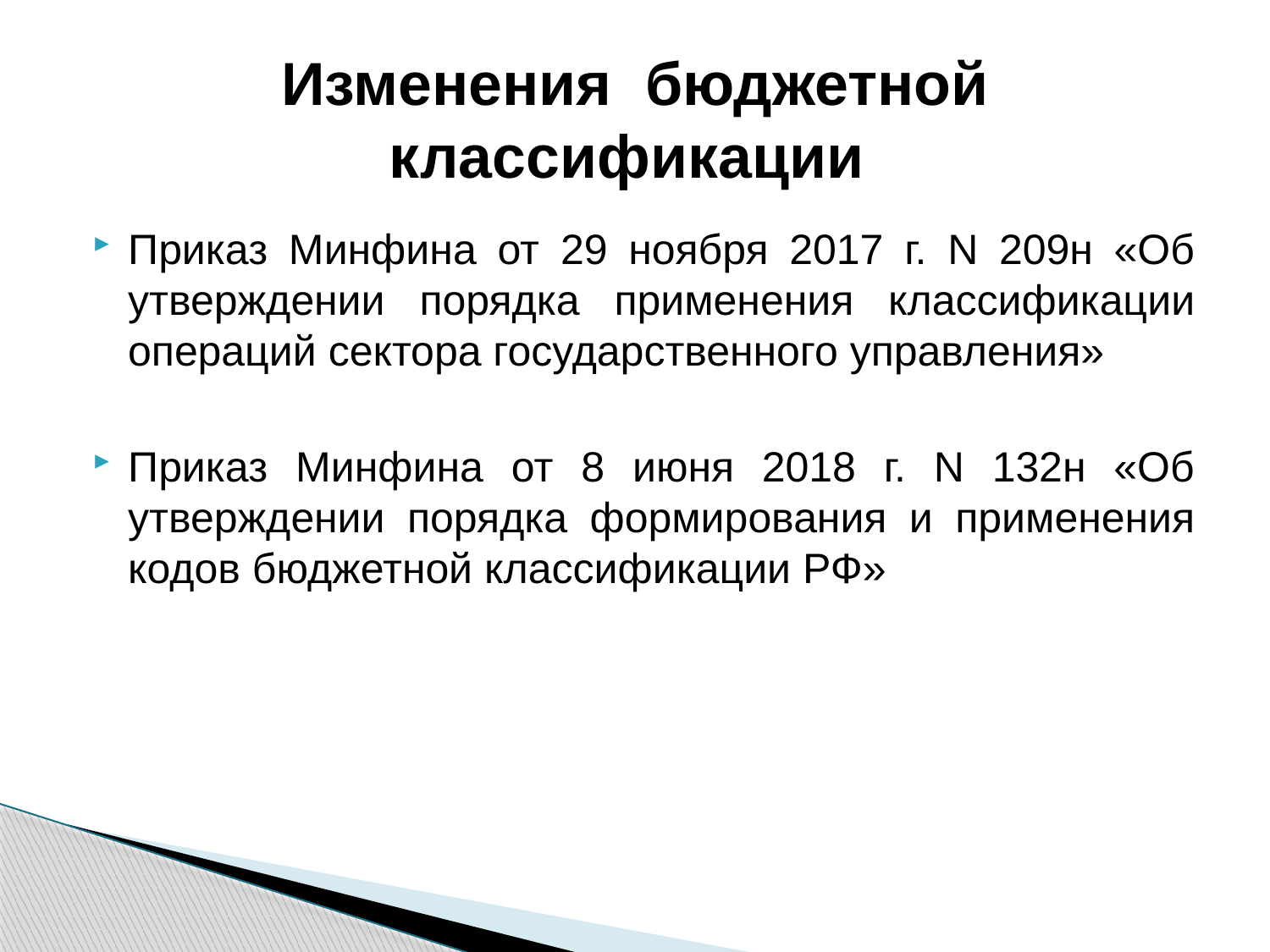

# Изменения  бюджетной классификации
Приказ Минфина от 29 ноября 2017 г. N 209н «Об утверждении порядка применения классификации операций сектора государственного управления»

Приказ Минфина от 8 июня 2018 г. N 132н «Об утверждении порядка формирования и применения кодов бюджетной классификации РФ»